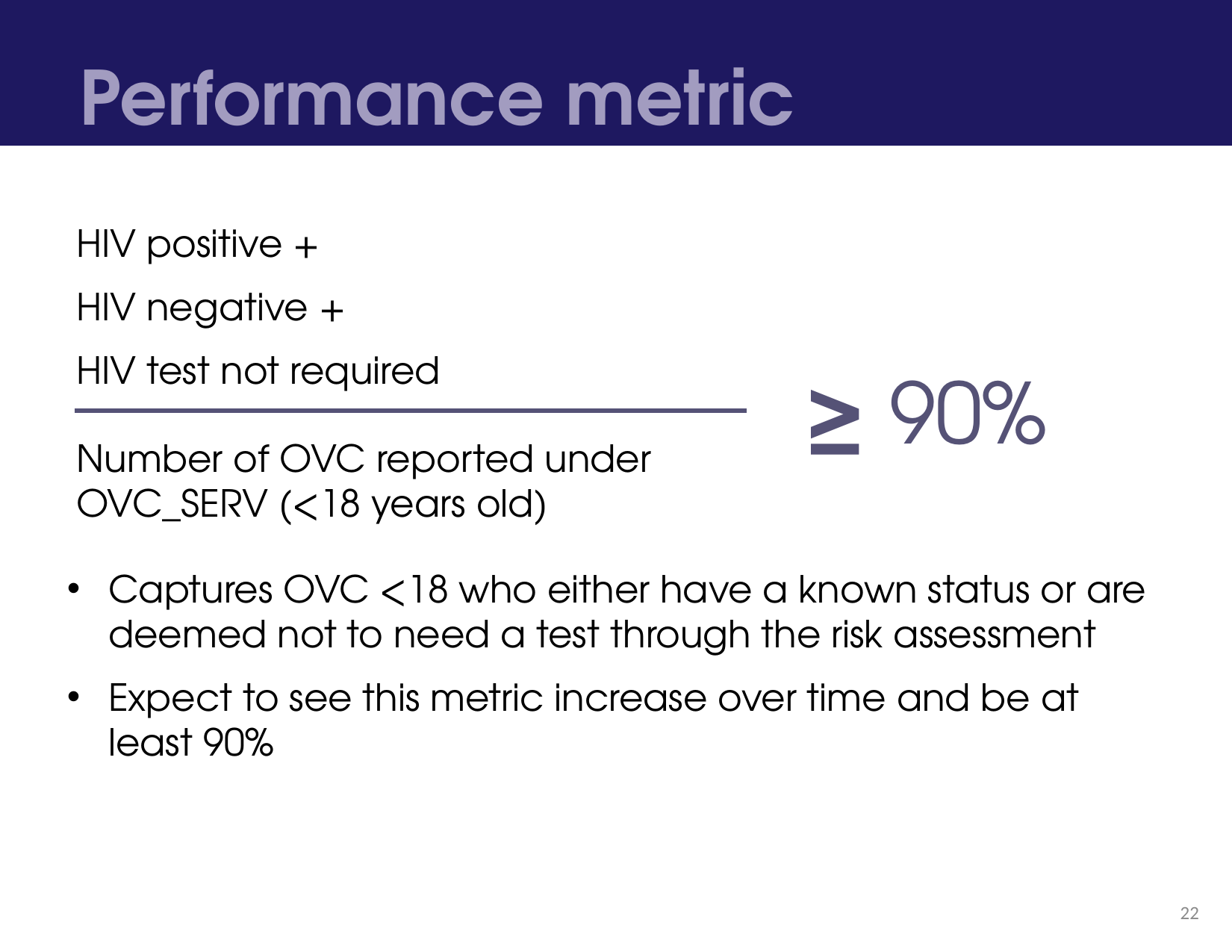

# Performance metric
HIV positive +
HIV negative +
HIV test not required
Number of OVC reported under OVC_SERV (<18 years old)

≥ 90%

Captures OVC <18 who either have a known status or are deemed not to need a test through the risk assessment
Expect to see this metric increase over time and be at least 90%
22